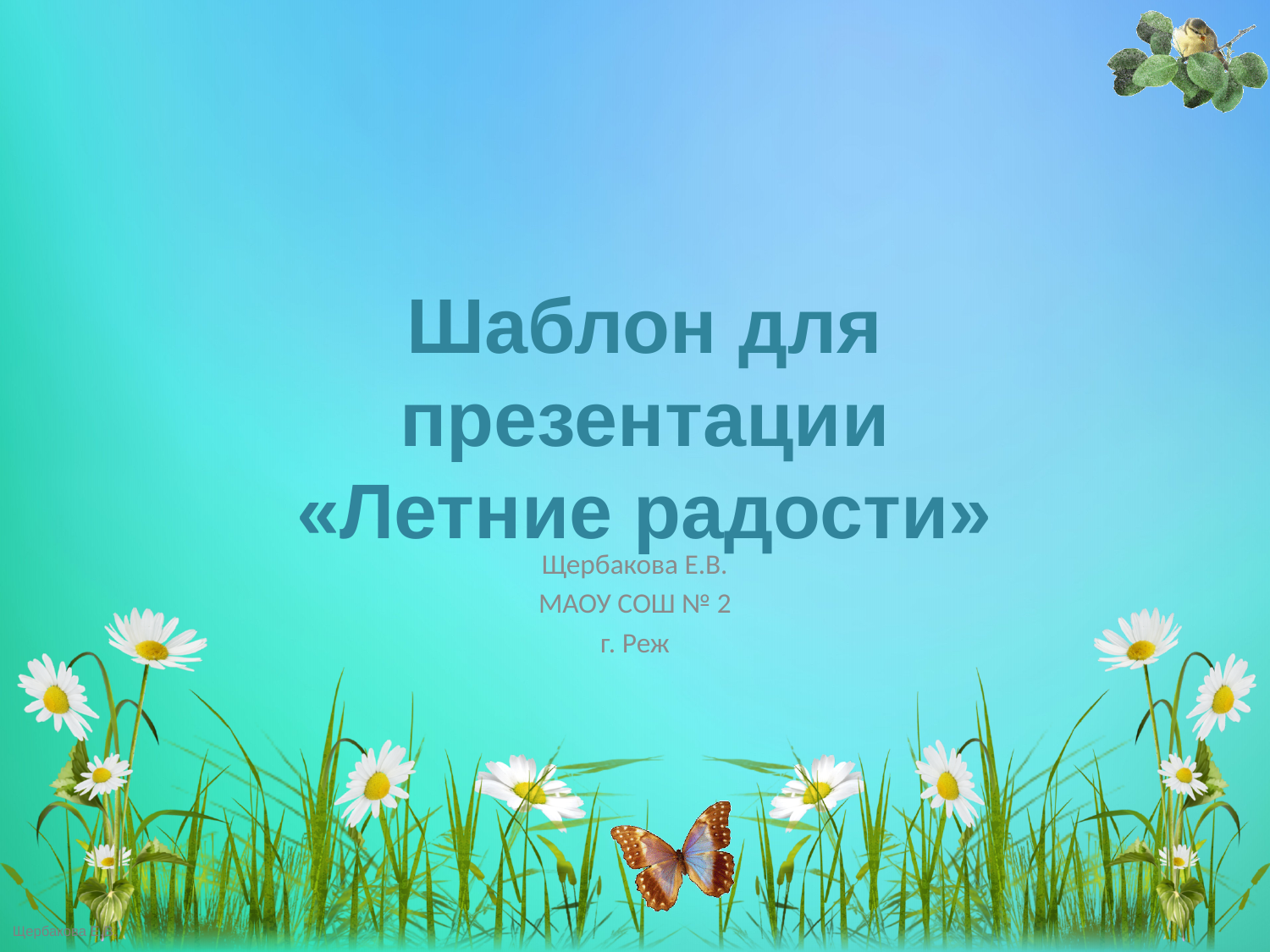

Шаблон для презентации
«Летние радости»
#
Щербакова Е.В.
МАОУ СОШ № 2
г. Реж